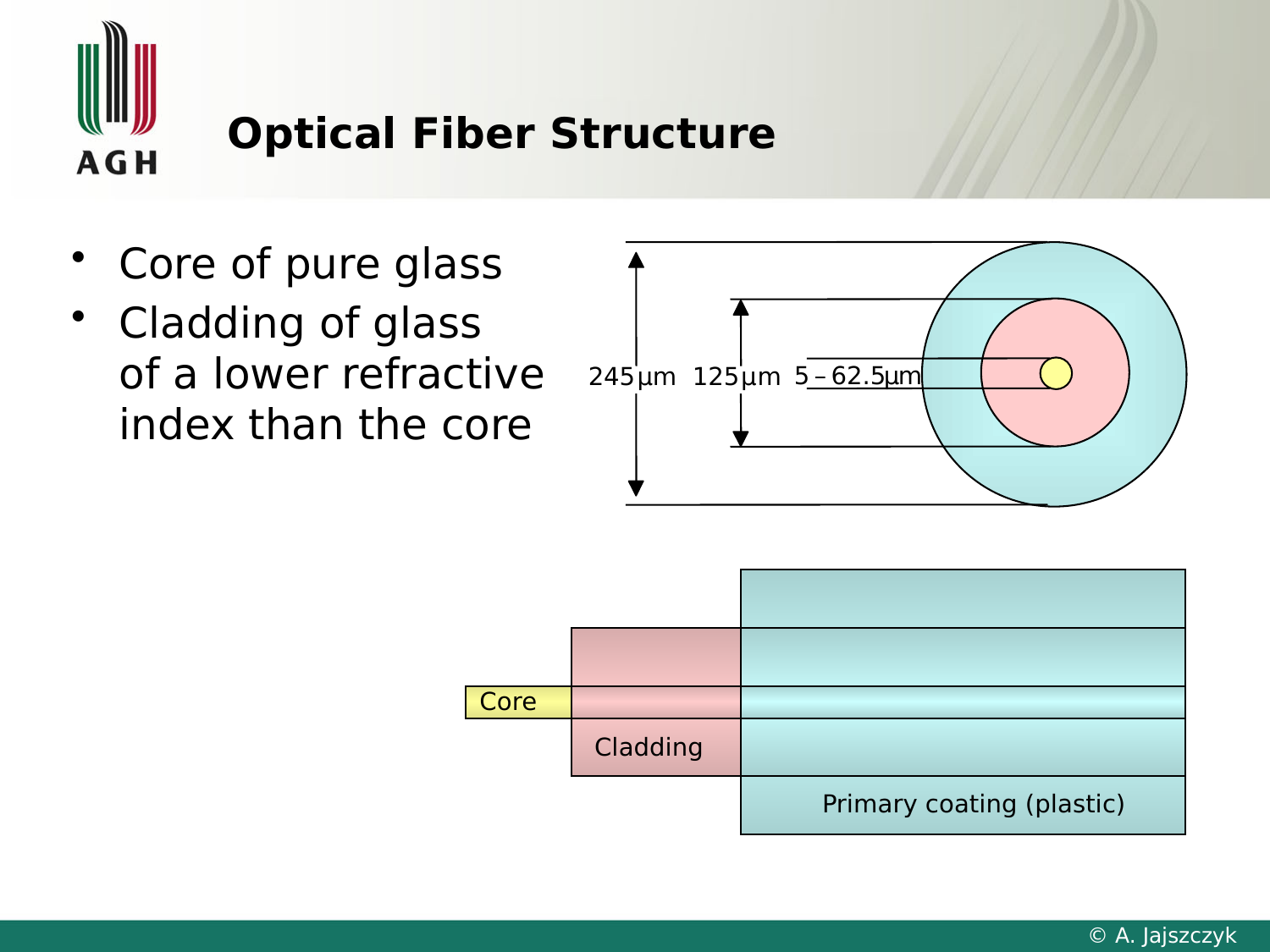

# Optical Fiber Structure
Core of pure glass
Cladding of glass
of a lower refractive
index than the core

245
μ
m

Core

Cladding

Primary coating (plastic)

125
μ
m

5 – 62.5
μ
m